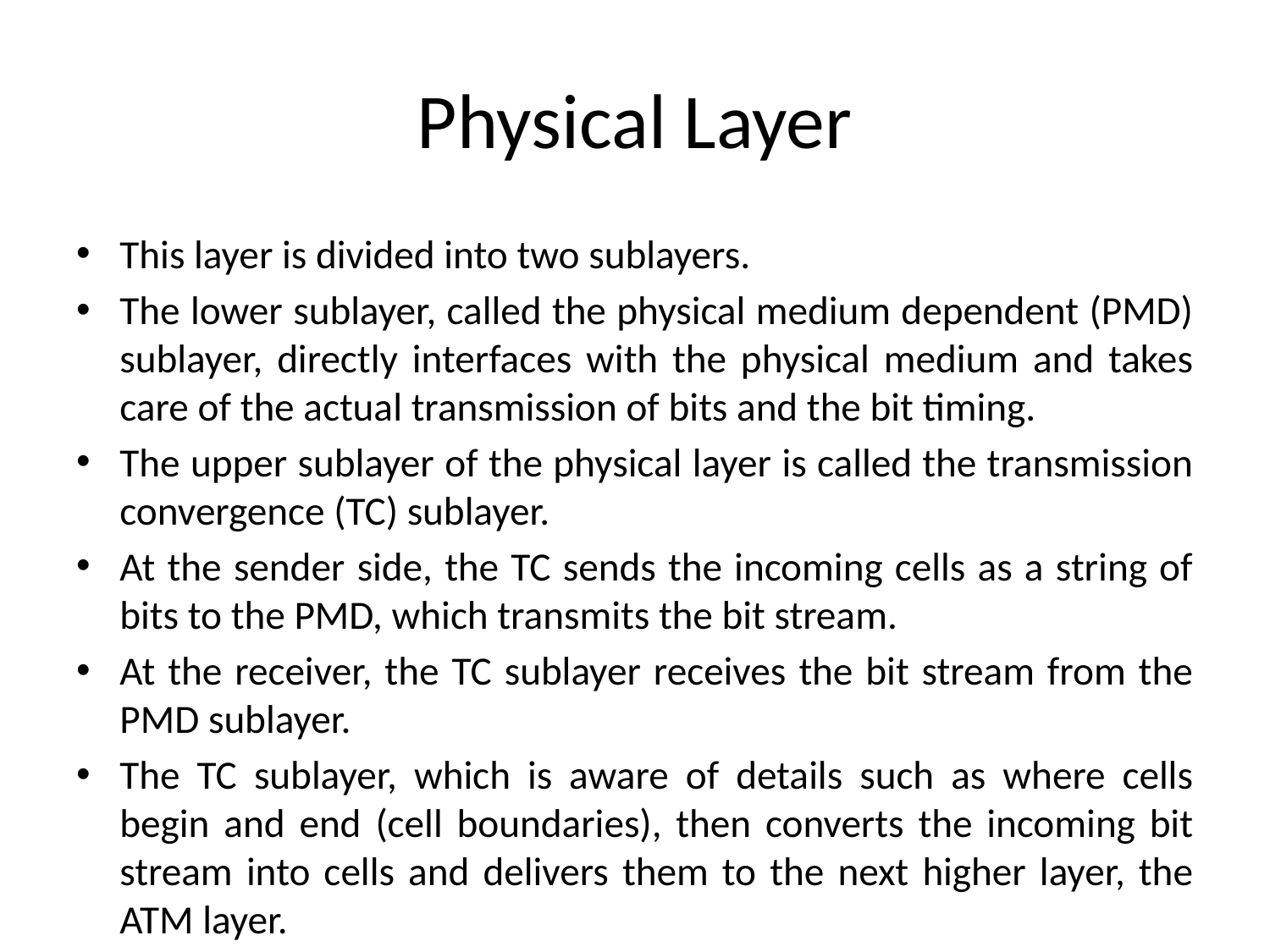

# Physical Layer
This layer is divided into two sublayers.
The lower sublayer, called the physical medium dependent (PMD) sublayer, directly interfaces with the physical medium and takes care of the actual transmission of bits and the bit timing.
The upper sublayer of the physical layer is called the transmission convergence (TC) sublayer.
At the sender side, the TC sends the incoming cells as a string of bits to the PMD, which transmits the bit stream.
At the receiver, the TC sublayer receives the bit stream from the PMD sublayer.
The TC sublayer, which is aware of details such as where cells begin and end (cell boundaries), then converts the incoming bit stream into cells and delivers them to the next higher layer, the ATM layer.